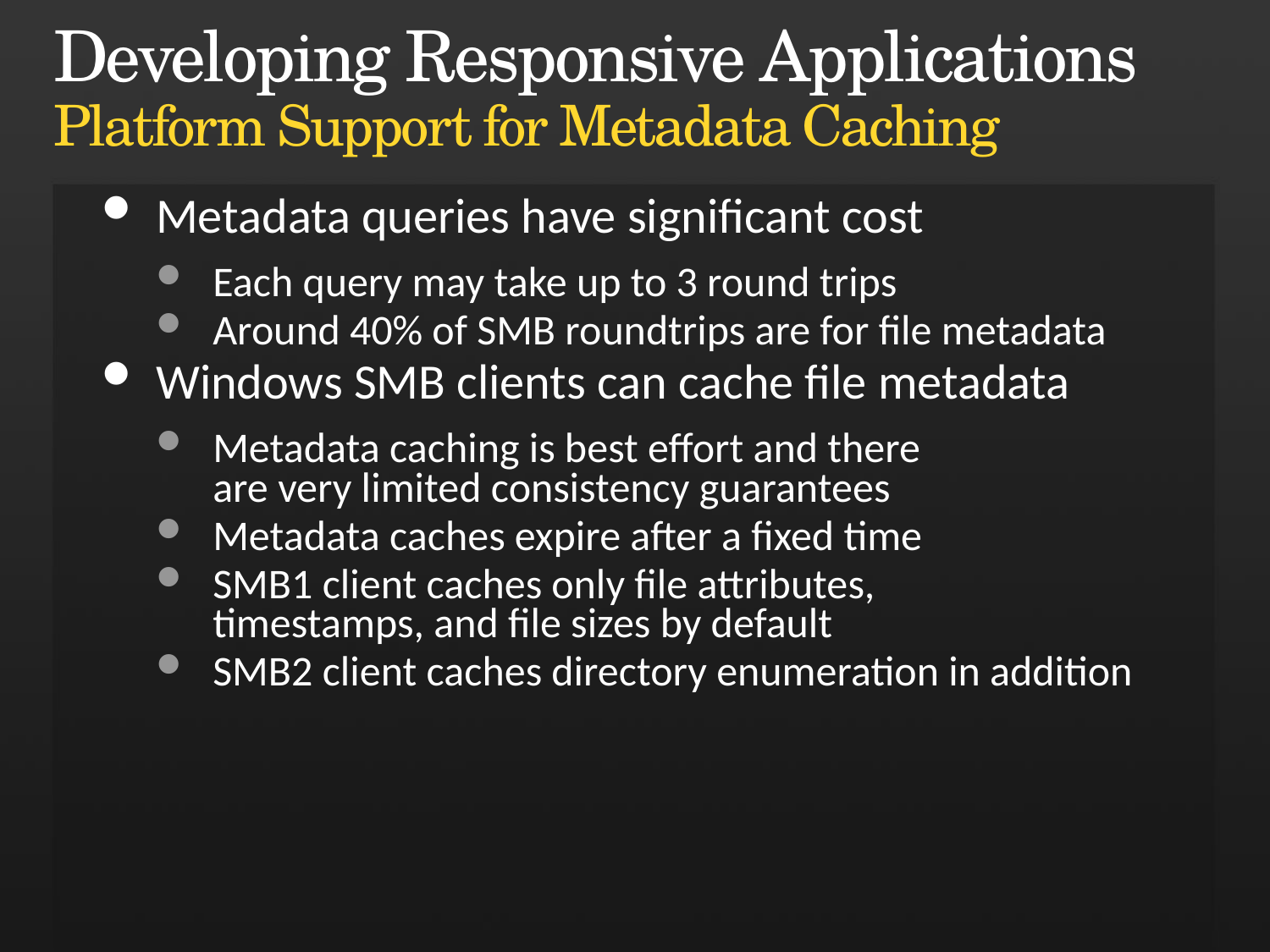

# Developing Responsive Applications Platform Support for Metadata Caching
Metadata queries have significant cost
Each query may take up to 3 round trips
Around 40% of SMB roundtrips are for file metadata
Windows SMB clients can cache file metadata
Metadata caching is best effort and there
are very limited consistency guarantees
Metadata caches expire after a fixed time
SMB1 client caches only file attributes,
timestamps, and file sizes by default
SMB2 client caches directory enumeration in addition